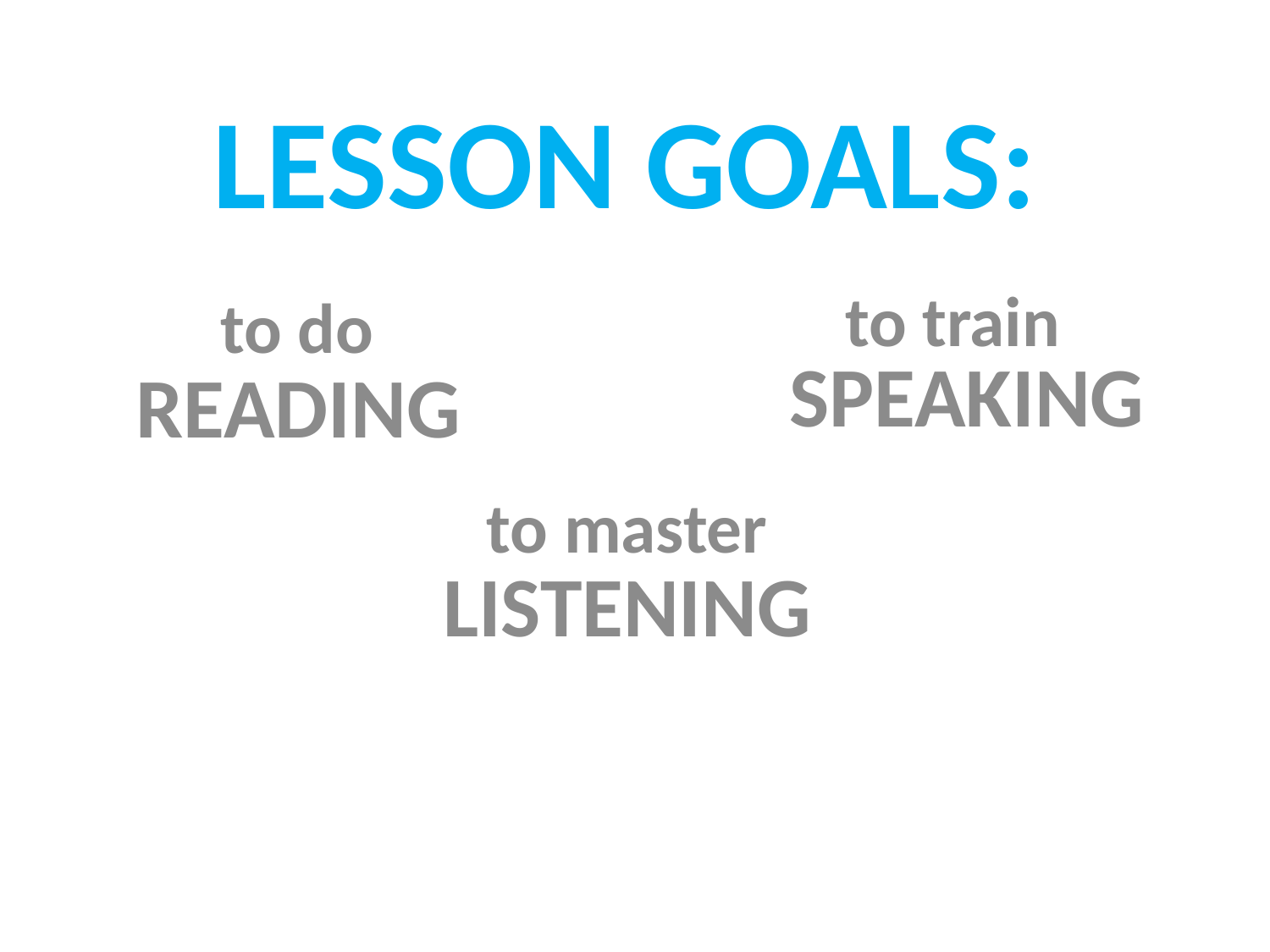

# LESSON GOALS:
to train
to do
SPEAKING
READING
to master
LISTENING